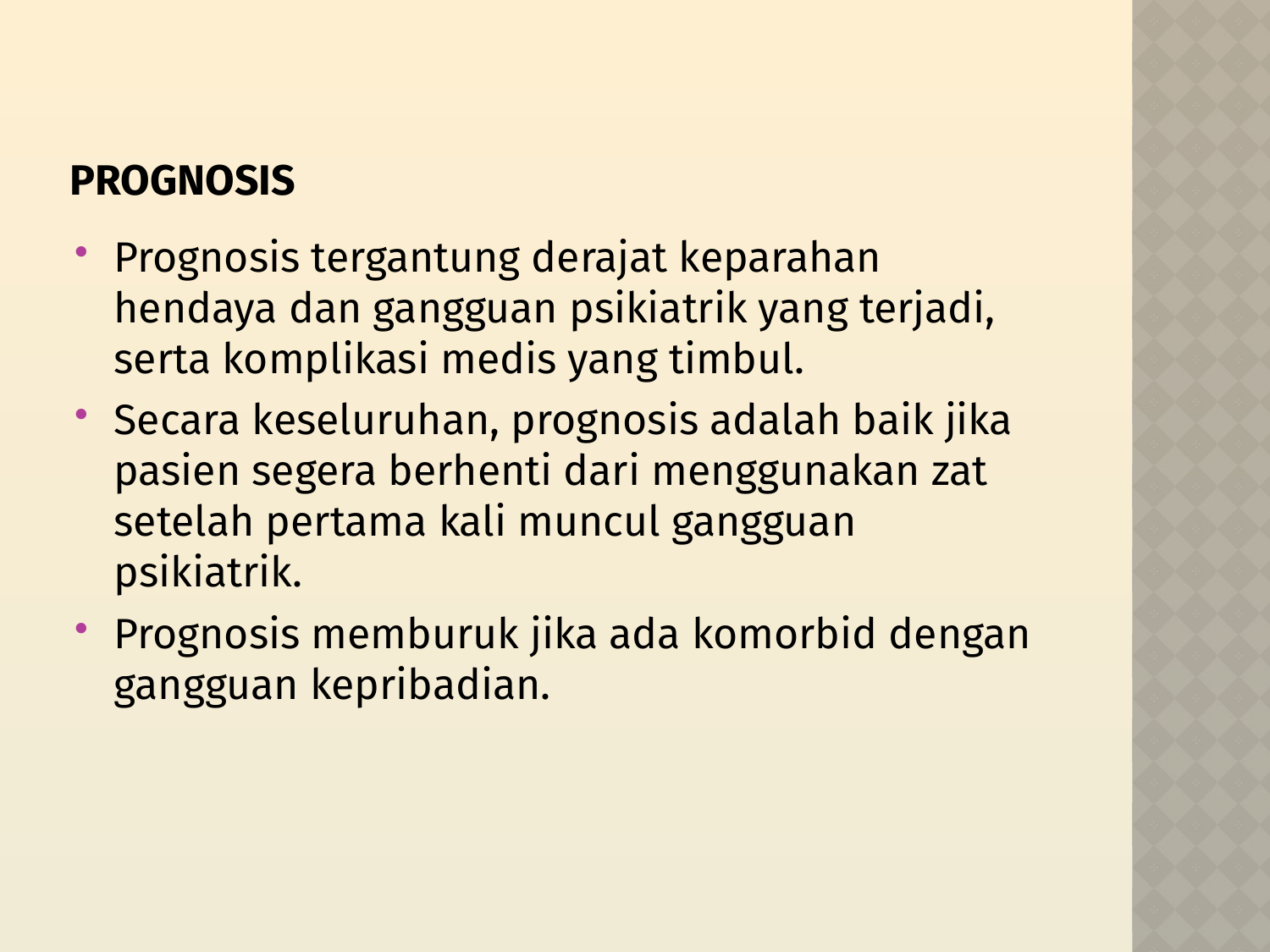

# Prognosis
Prognosis tergantung derajat keparahan hendaya dan gangguan psikiatrik yang terjadi, serta komplikasi medis yang timbul.
Secara keseluruhan, prognosis adalah baik jika pasien segera berhenti dari menggunakan zat setelah pertama kali muncul gangguan psikiatrik.
Prognosis memburuk jika ada komorbid dengan gangguan kepribadian.